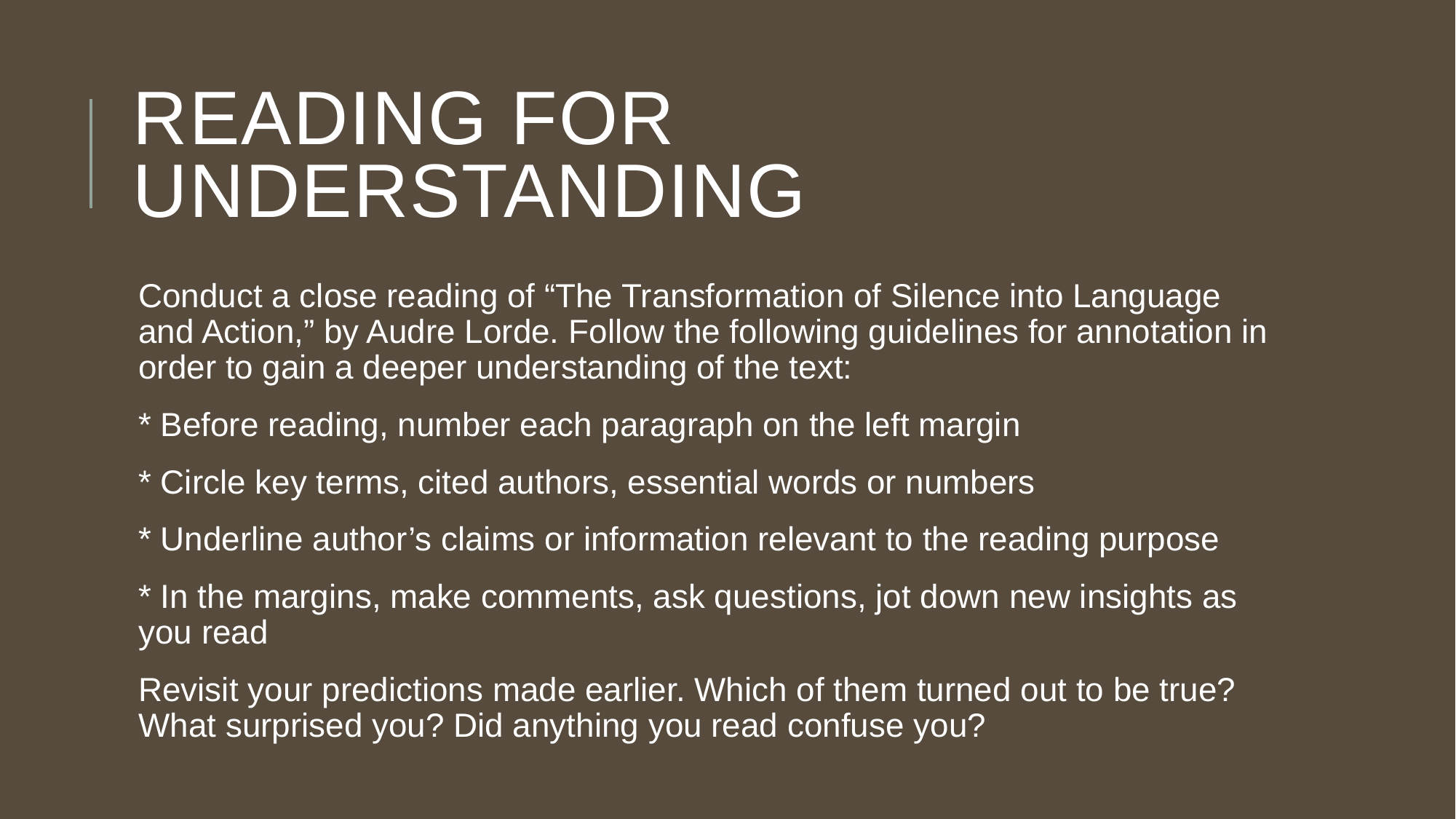

# Reading for understanding
Conduct a close reading of “The Transformation of Silence into Language and Action,” by Audre Lorde. Follow the following guidelines for annotation in order to gain a deeper understanding of the text:
* Before reading, number each paragraph on the left margin
* Circle key terms, cited authors, essential words or numbers
* Underline author’s claims or information relevant to the reading purpose
* In the margins, make comments, ask questions, jot down new insights as you read
Revisit your predictions made earlier. Which of them turned out to be true? What surprised you? Did anything you read confuse you?